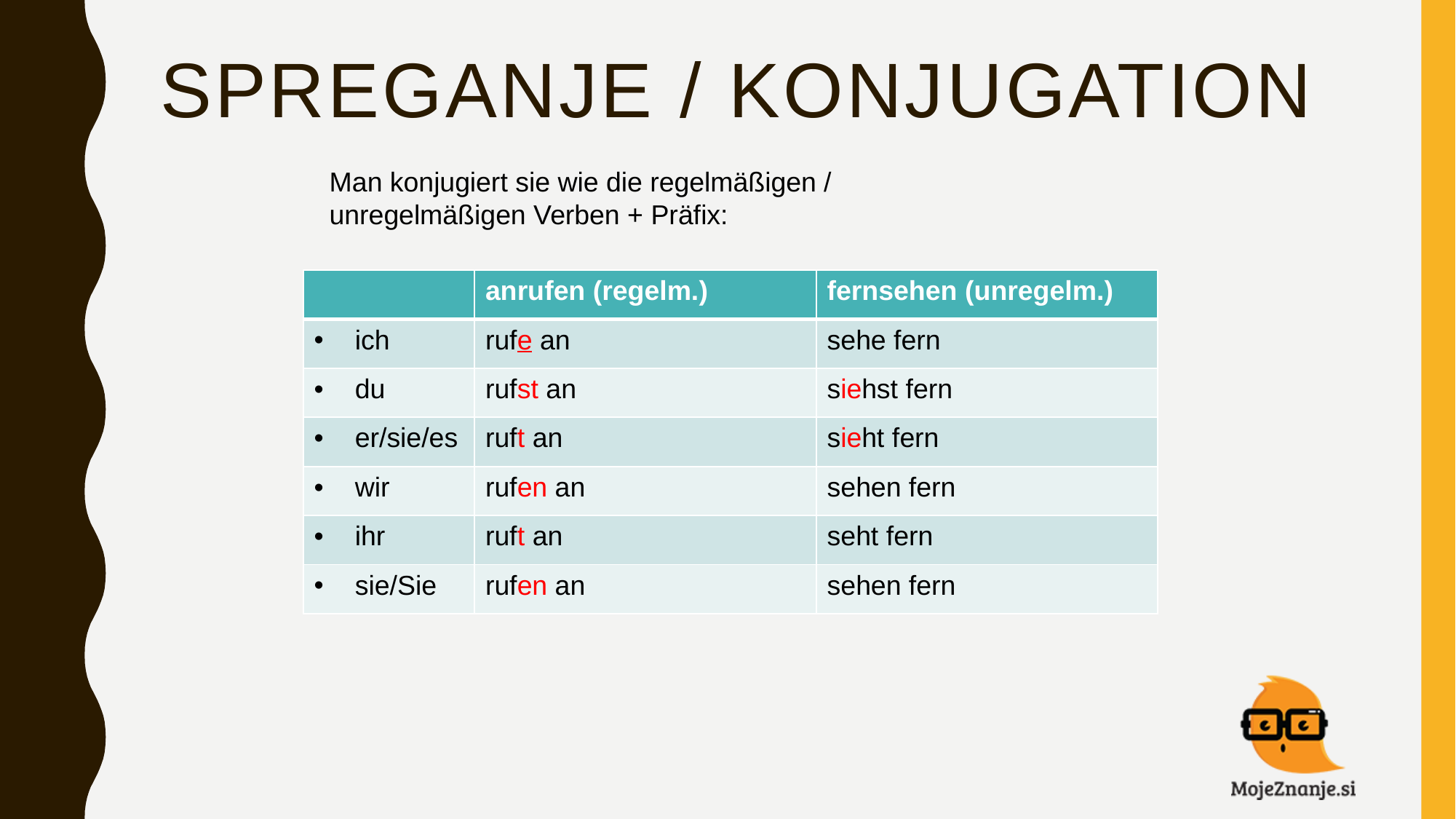

# Spreganje / konjugation
Man konjugiert sie wie die regelmäßigen / unregelmäßigen Verben + Präfix:
|  | anrufen (regelm.) | fernsehen (unregelm.) |
| --- | --- | --- |
| ich | rufe an | sehe fern |
| du | rufst an | siehst fern |
| er/sie/es | ruft an | sieht fern |
| wir | rufen an | sehen fern |
| ihr | ruft an | seht fern |
| sie/Sie | rufen an | sehen fern |